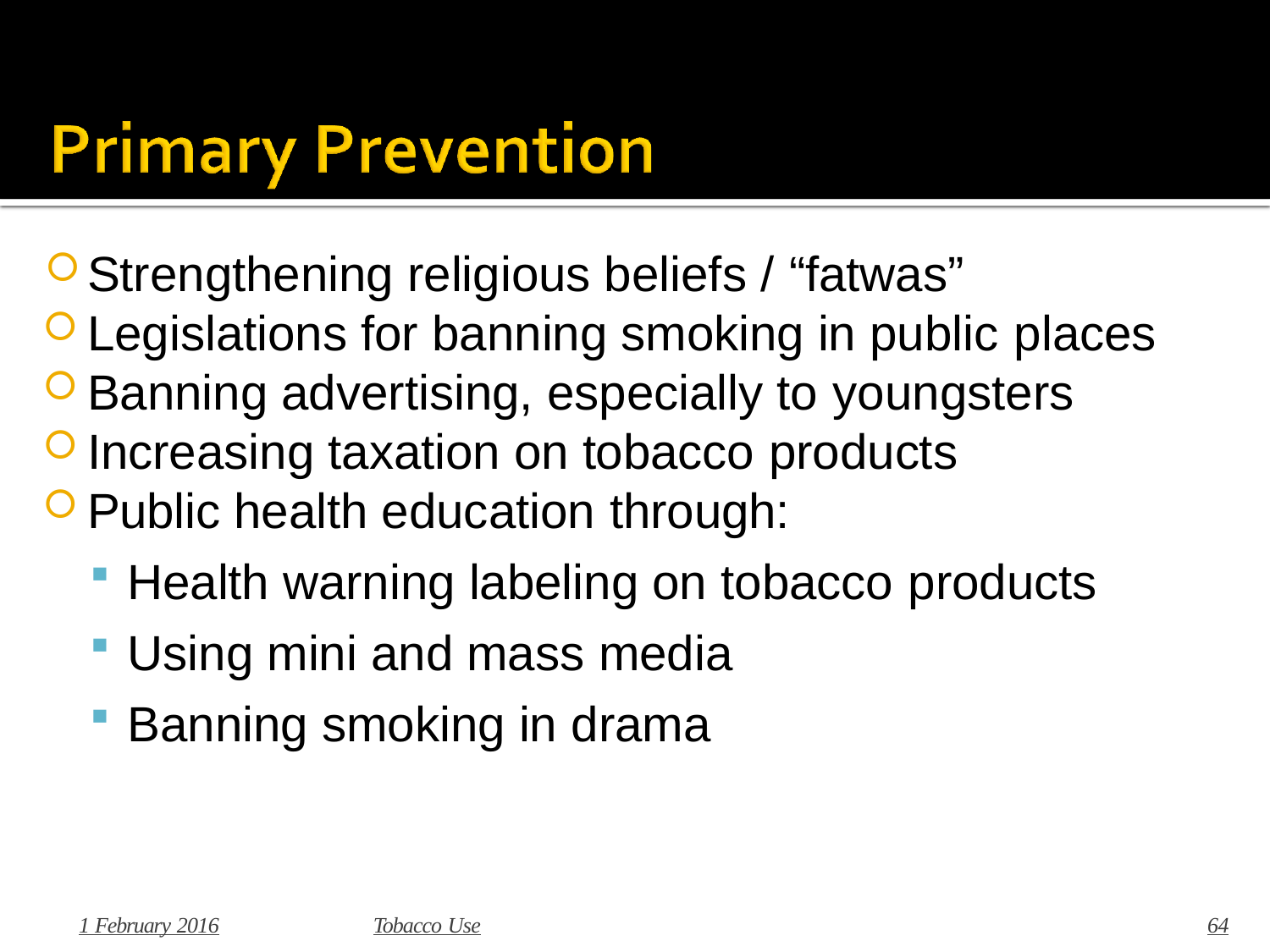

# Strengthening religious beliefs / “fatwas”
Legislations for banning smoking in public places
Banning advertising, especially to youngsters
Increasing taxation on tobacco products
Public health education through:
Health warning labeling on tobacco products
Using mini and mass media
Banning smoking in drama
1 February 2016
Tobacco Use
64